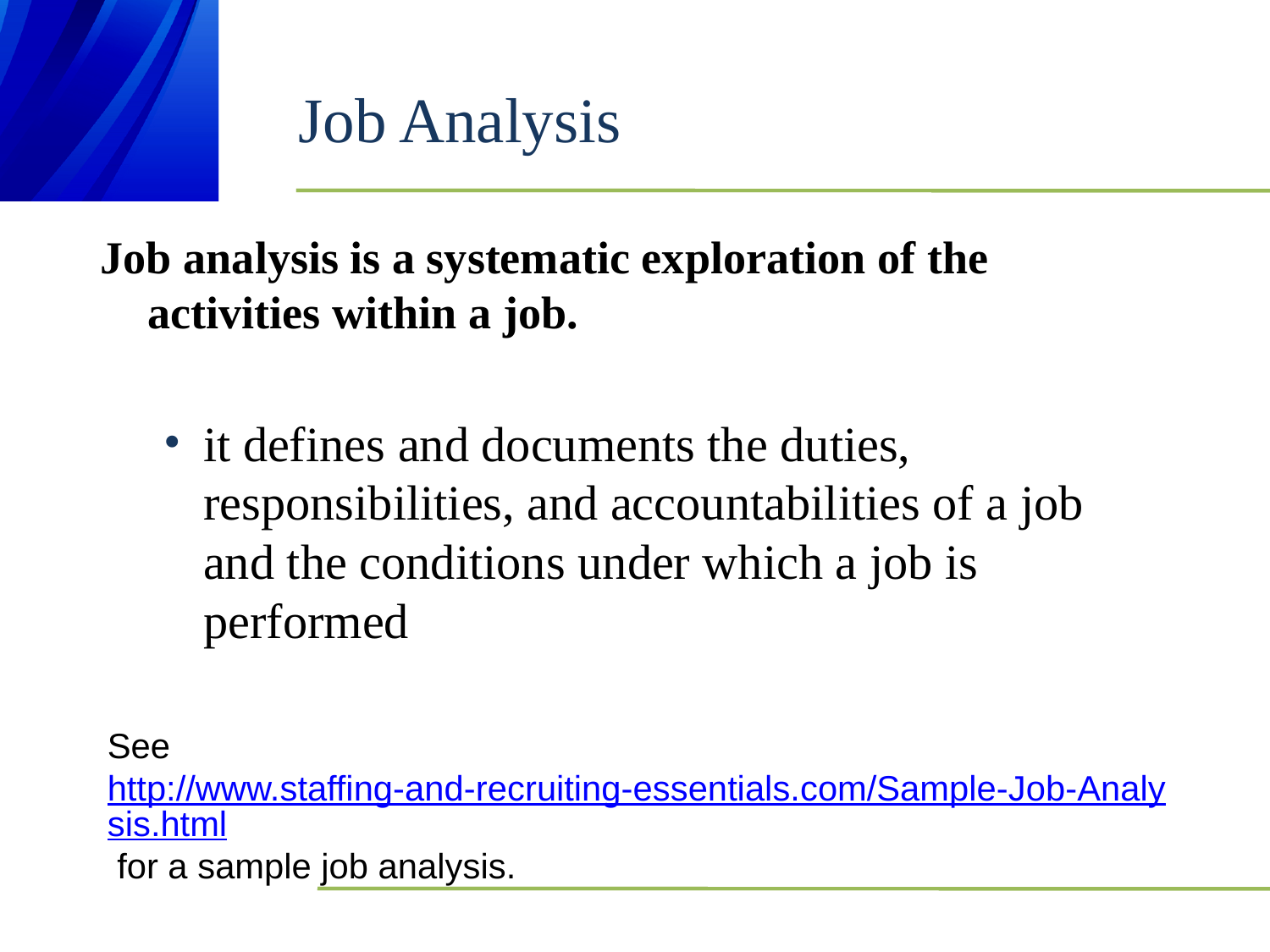

# Job Analysis
Job analysis is a systematic exploration of the activities within a job.

it defines and documents the duties, responsibilities, and accountabilities of a job and the conditions under which a job is performed
See http://www.staffing-and-recruiting-essentials.com/Sample-Job-Analysis.html for a sample job analysis.